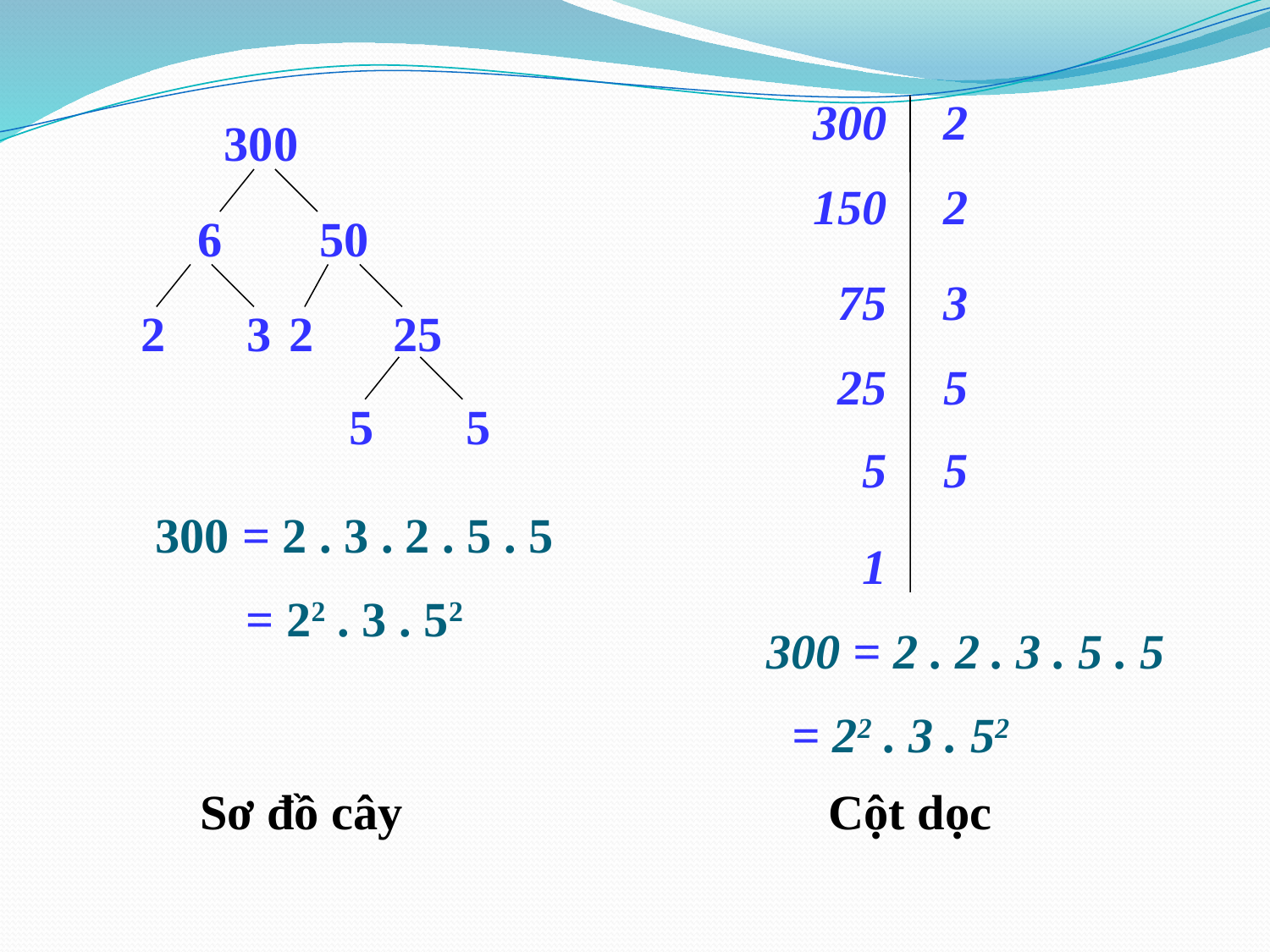

300
2

300

150
2
6
50

75
3
2
3
2
25
25
5

5
5
5
5
300 = 2 . 3 . 2 . 5 . 5
= 22 . 3 . 52
1
300 = 2 . 2 . 3 . 5 . 5
= 22 . 3 . 52
Sơ đồ cây
Cột dọc